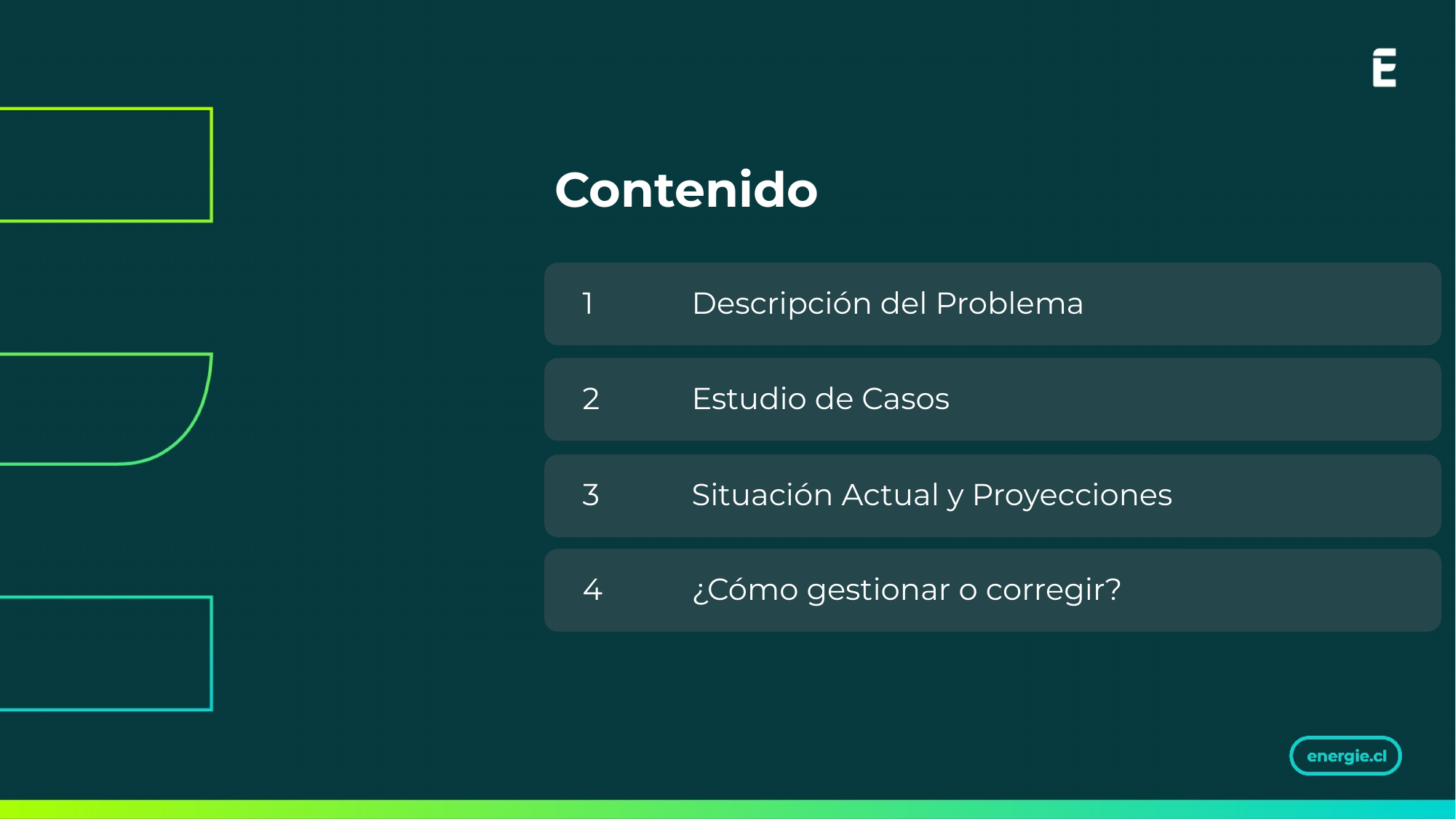

Contenido
1	Descripción del Problema
2	Estudio de Casos
3	Situación Actual y Proyecciones
4	¿Cómo gestionar o corregir?